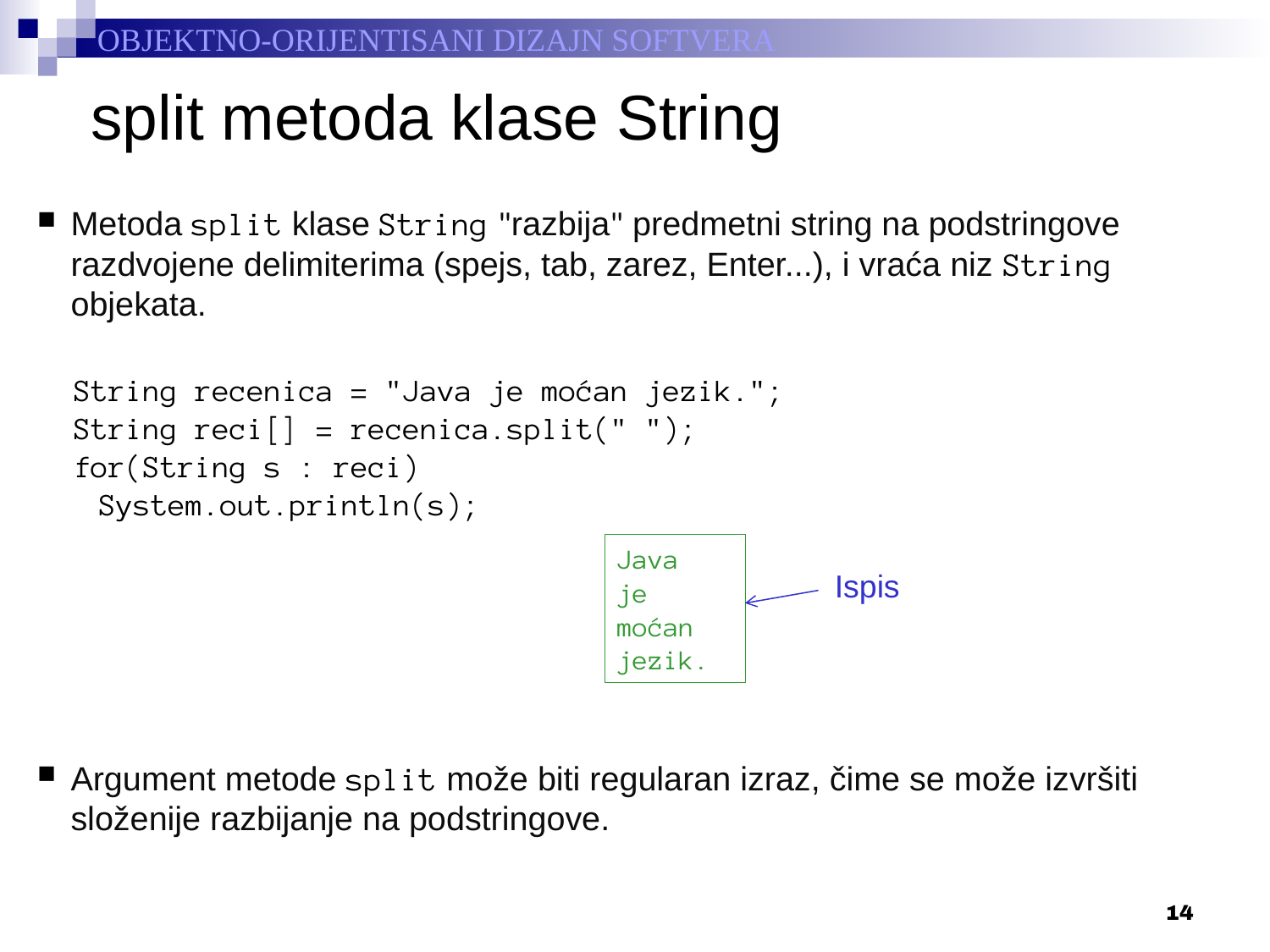

# split metoda klase String
Metoda split klase String "razbija" predmetni string na podstringove razdvojene delimiterima (spejs, tab, zarez, Enter...), i vraća niz String objekata.

String recenica = "Java je moćan jezik.";
String reci[] = recenica.split(" ");
for(String s : reci)
	System.out.println(s);

Argument metode split može biti regularan izraz, čime se može izvršiti složenije razbijanje na podstringove.
Java
je
moćan
jezik.
Ispis
14